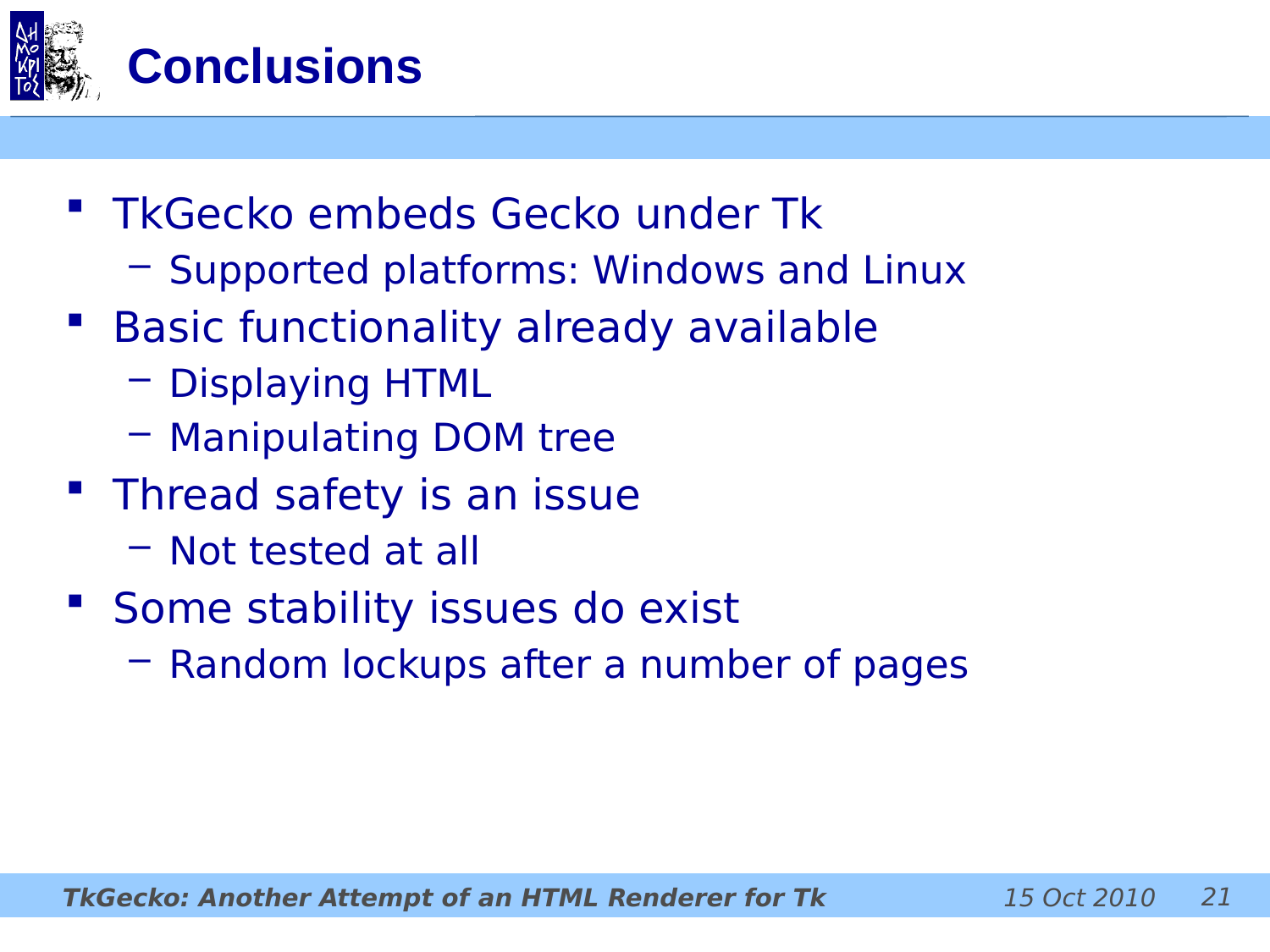

# Conclusions
TkGecko embeds Gecko under Tk
Supported platforms: Windows and Linux
Basic functionality already available
Displaying HTML
Manipulating DOM tree
Thread safety is an issue
Not tested at all
Some stability issues do exist
Random lockups after a number of pages
21
TkGecko: Another Attempt of an HTML Renderer for Tk
15 Oct 2010